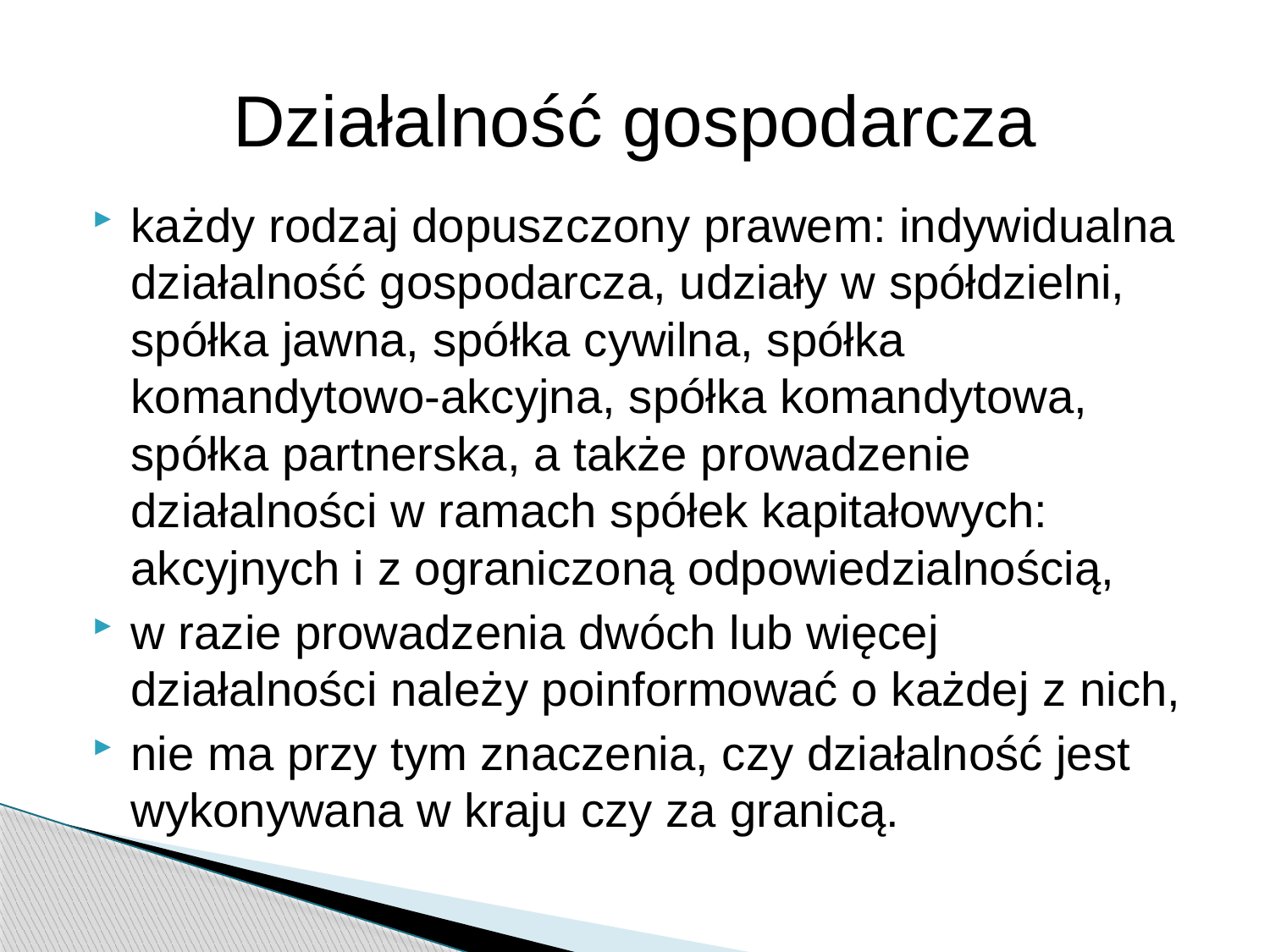

# Działalność gospodarcza
każdy rodzaj dopuszczony prawem: indywidualna działalność gospodarcza, udziały w spółdzielni, spółka jawna, spółka cywilna, spółka komandytowo-akcyjna, spółka komandytowa, spółka partnerska, a także prowadzenie działalności w ramach spółek kapitałowych: akcyjnych i z ograniczoną odpowiedzialnością,
w razie prowadzenia dwóch lub więcej działalności należy poinformować o każdej z nich,
nie ma przy tym znaczenia, czy działalność jest wykonywana w kraju czy za granicą.